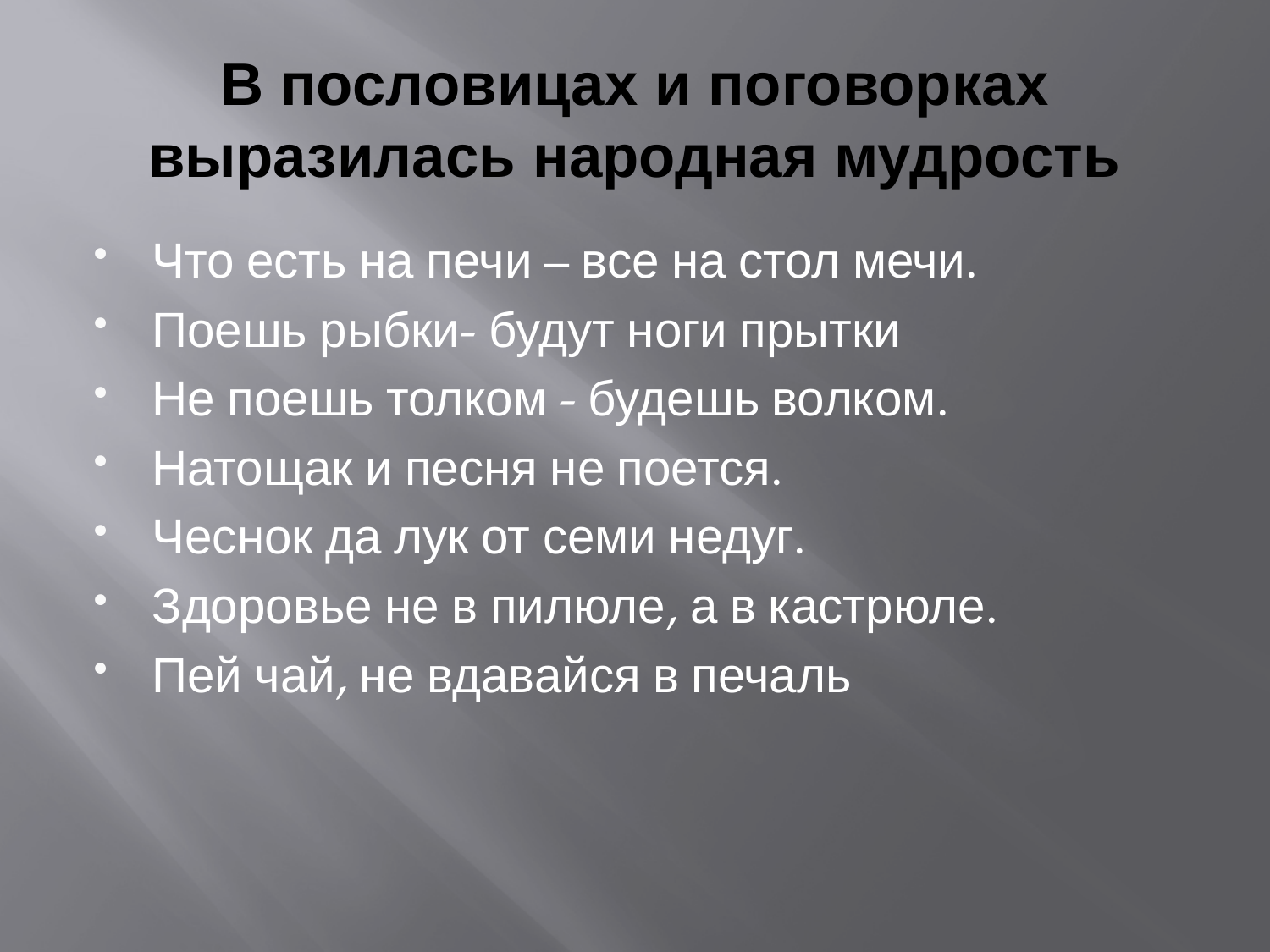

# В пословицах и поговорках выразилась народная мудрость
Что есть на печи – все на стол мечи.
Поешь рыбки- будут ноги прытки
Не поешь толком - будешь волком.
Натощак и песня не поется.
Чеснок да лук от семи недуг.
Здоровье не в пилюле, а в кастрюле.
Пей чай, не вдавайся в печаль